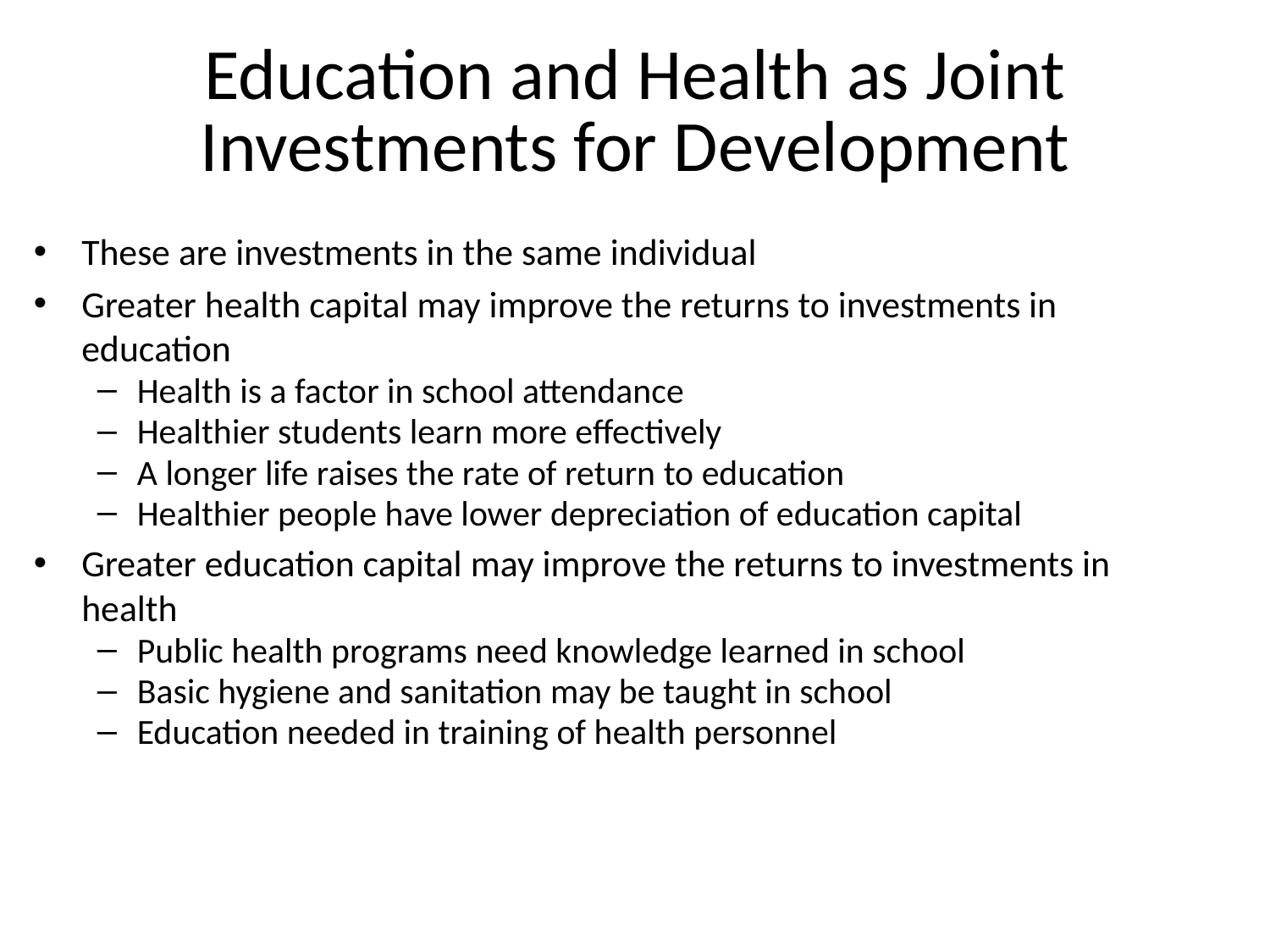

Education and Health as Joint Investments for Development
These are investments in the same individual
Greater health capital may improve the returns to investments in education
Health is a factor in school attendance
Healthier students learn more effectively
A longer life raises the rate of return to education
Healthier people have lower depreciation of education capital
Greater education capital may improve the returns to investments in health
Public health programs need knowledge learned in school
Basic hygiene and sanitation may be taught in school
Education needed in training of health personnel